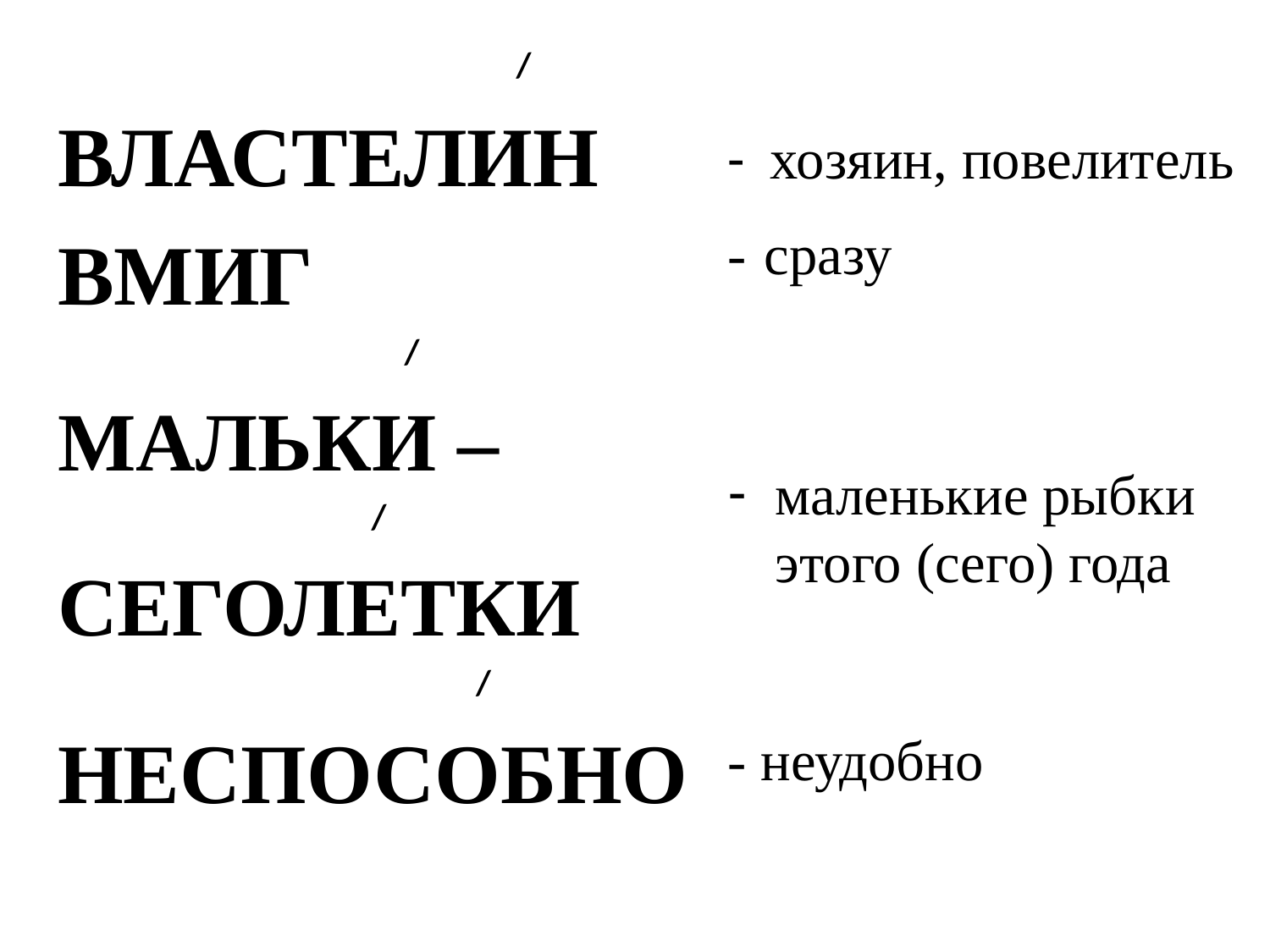

/
ВЛАСТЕЛИН
ВМИГ
                                       /
МАЛЬКИ –
                                       /
СЕГОЛЕТКИ
                                                    /
НЕСПОСОБНО
-  хозяин, повелитель
- сразу

маленькие рыбки этого (сего) года

- неудобно